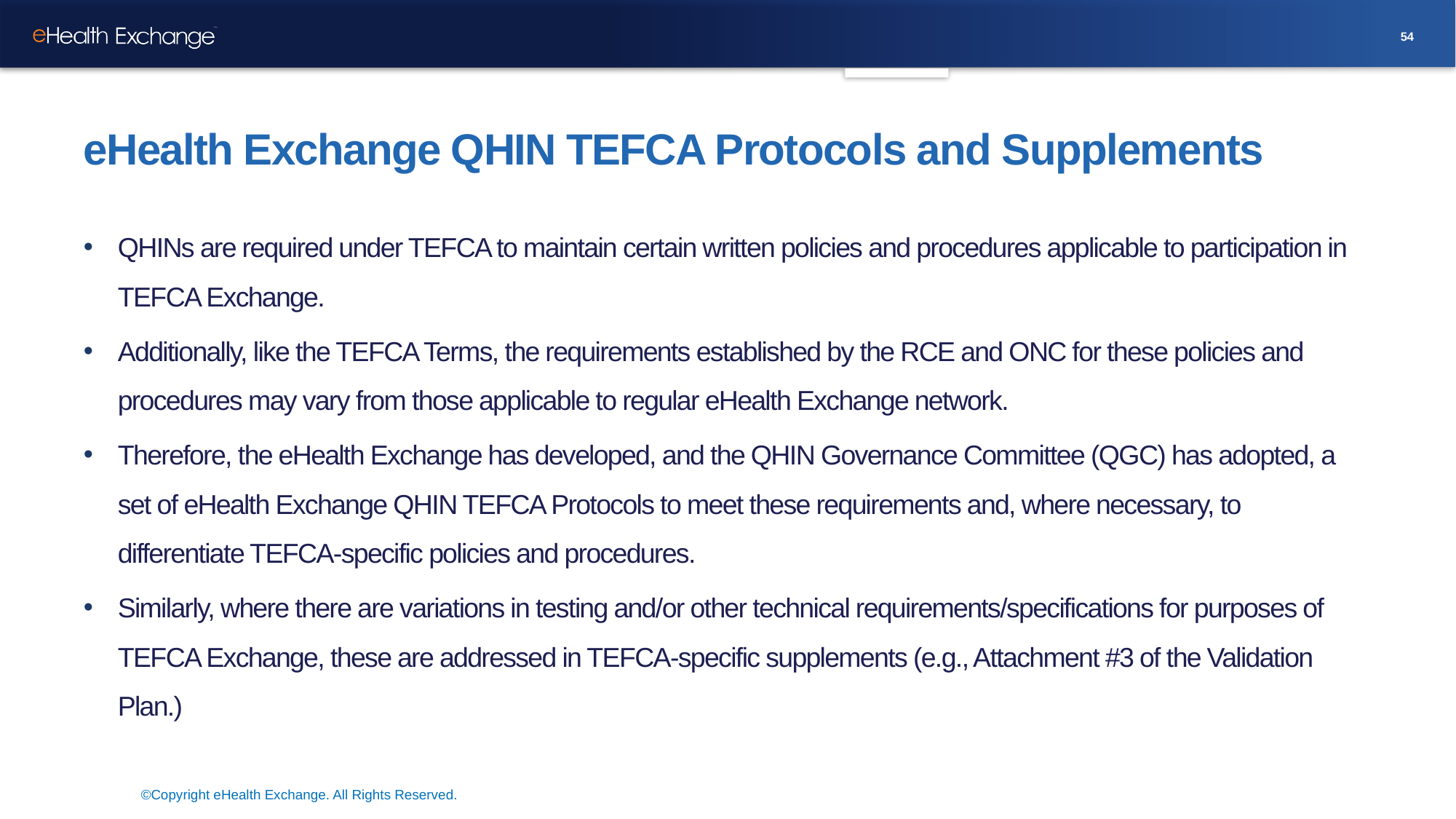

54
# eHealth Exchange QHIN TEFCA Protocols and Supplements
QHINs are required under TEFCA to maintain certain written policies and procedures applicable to participation in TEFCA Exchange.
Additionally, like the TEFCA Terms, the requirements established by the RCE and ONC for these policies and procedures may vary from those applicable to regular eHealth Exchange network.
Therefore, the eHealth Exchange has developed, and the QHIN Governance Committee (QGC) has adopted, a set of eHealth Exchange QHIN TEFCA Protocols to meet these requirements and, where necessary, to differentiate TEFCA-specific policies and procedures.
Similarly, where there are variations in testing and/or other technical requirements/specifications for purposes of TEFCA Exchange, these are addressed in TEFCA-specific supplements (e.g., Attachment #3 of the Validation Plan.)

©Copyright eHealth Exchange. All Rights Reserved.